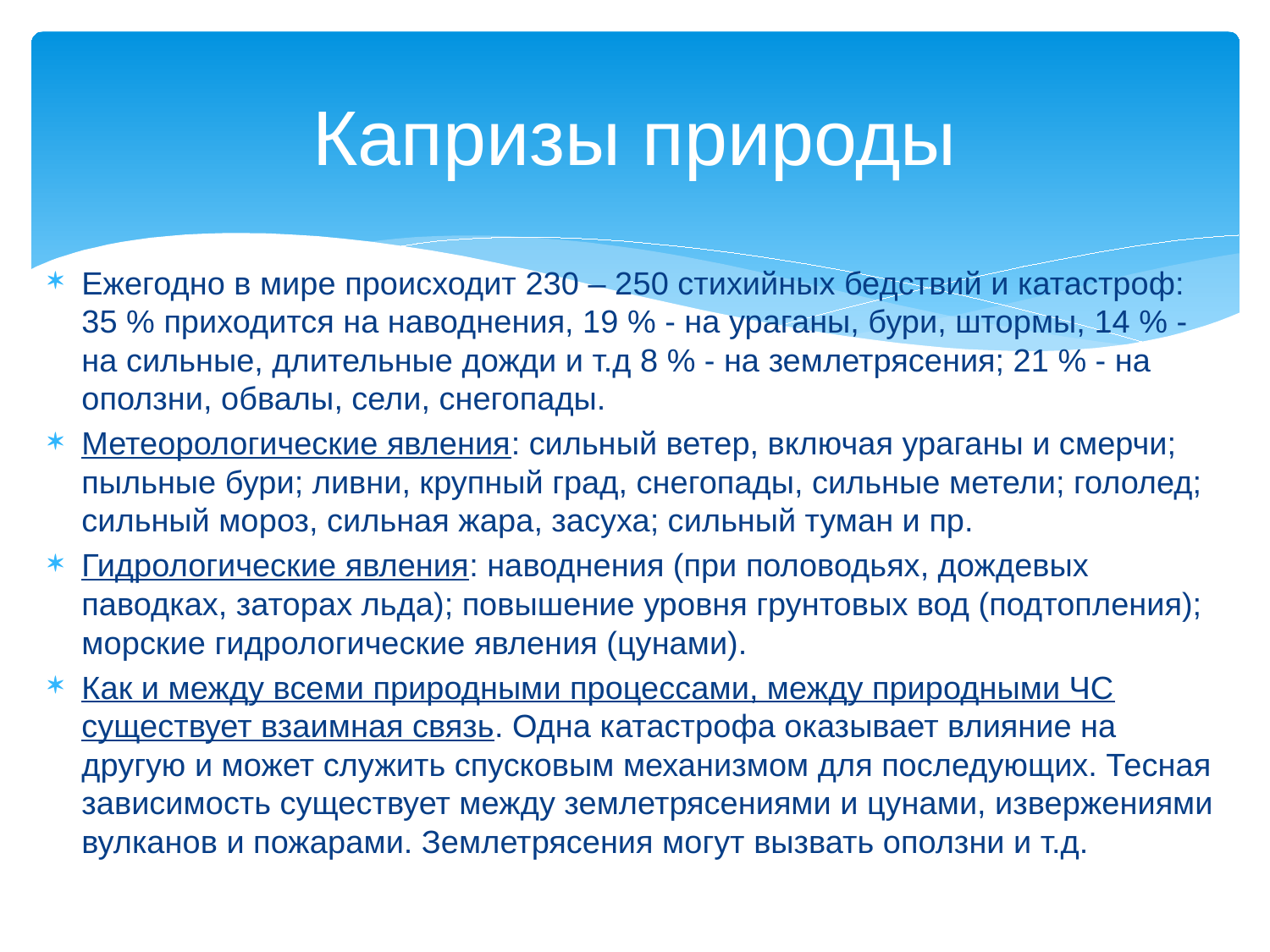

# Капризы природы
Ежегодно в мире происходит 230 – 250 стихийных бедствий и катастроф: 35 % приходится на наводнения, 19 % - на ураганы, бури, штормы, 14 % - на сильные, длительные дожди и т.д 8 % - на землетрясения; 21 % - на оползни, обвалы, сели, снегопады.
Метеорологические явления: сильный ветер, включая ураганы и смерчи; пыльные бури; ливни, крупный град, снегопады, сильные метели; гололед; сильный мороз, сильная жара, засуха; сильный туман и пр.
Гидрологические явления: наводнения (при половодьях, дождевых паводках, заторах льда); повышение уровня грунтовых вод (подтопления); морские гидрологические явления (цунами).
Как и между всеми природными процессами, между природными ЧС существует взаимная связь. Одна катастрофа оказывает влияние на другую и может служить спусковым механизмом для последующих. Тесная зависимость существует между землетрясениями и цунами, извержениями вулканов и пожарами. Землетрясения могут вызвать оползни и т.д.